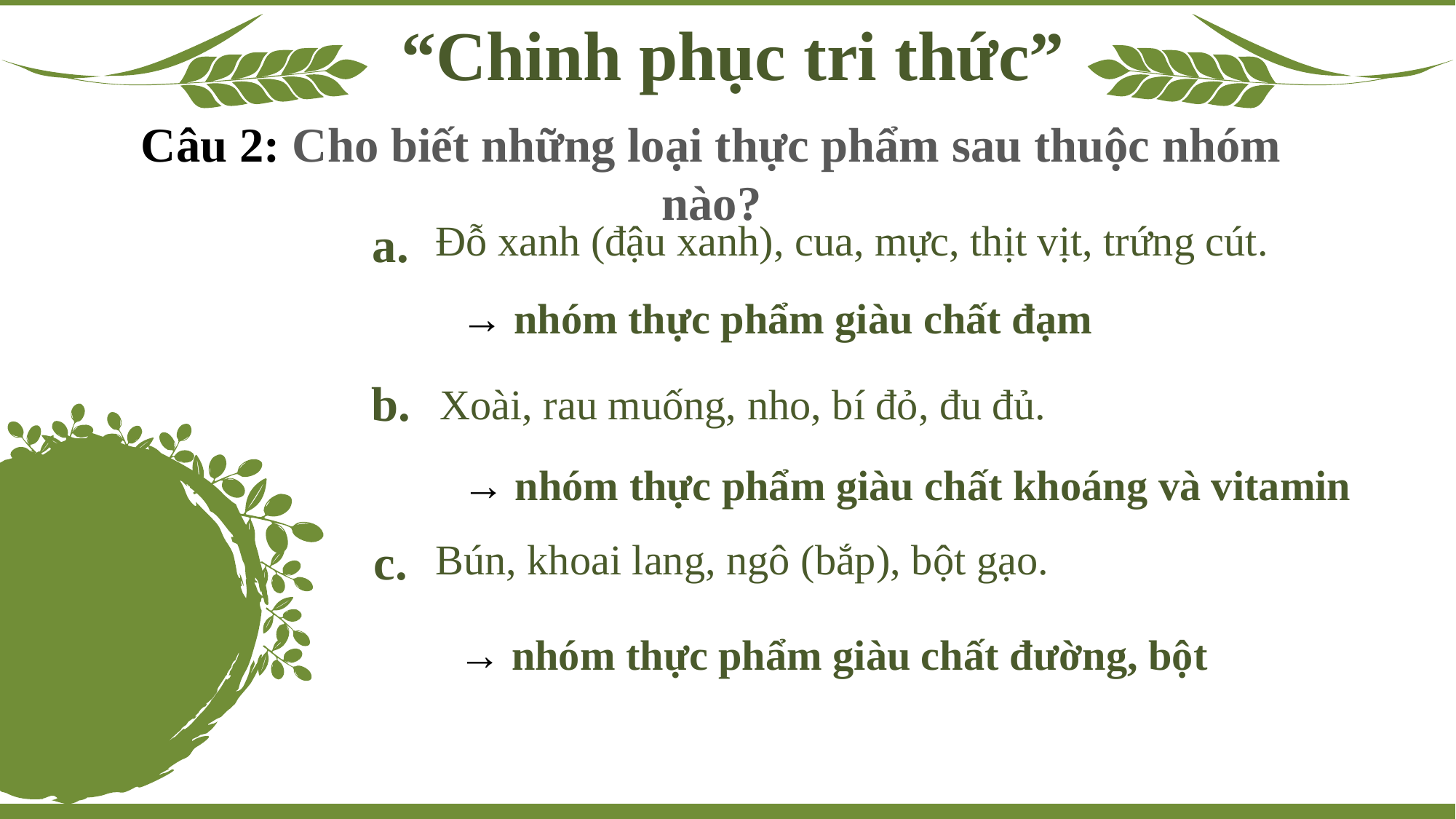

“Chinh phục tri thức”
Câu 2: Cho biết những loại thực phẩm sau thuộc nhóm nào?
Đỗ xanh (đậu xanh), cua, mực, thịt vịt, trứng cút.
a.
b.
Xoài, rau muống, nho, bí đỏ, đu đủ.
c.
Bún, khoai lang, ngô (bắp), bột gạo.
→ nhóm thực phẩm giàu chất đạm

→ nhóm thực phẩm giàu chất khoáng và vitamin

→ nhóm thực phẩm giàu chất đường, bột